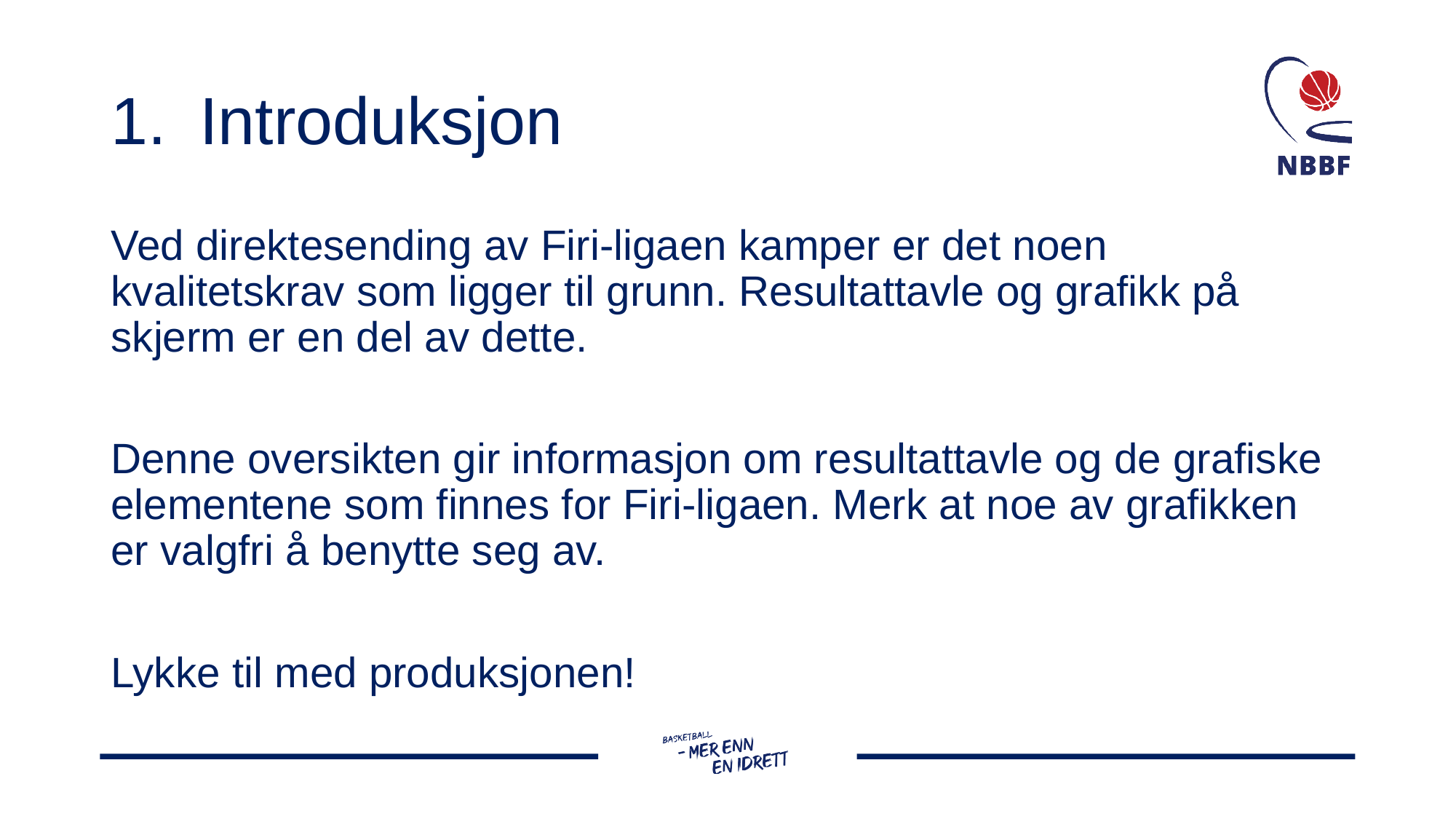

# Introduksjon
Ved direktesending av Firi-ligaen kamper er det noen kvalitetskrav som ligger til grunn. Resultattavle og grafikk på skjerm er en del av dette.

Denne oversikten gir informasjon om resultattavle og de grafiske elementene som finnes for Firi-ligaen. Merk at noe av grafikken er valgfri å benytte seg av.

Lykke til med produksjonen!